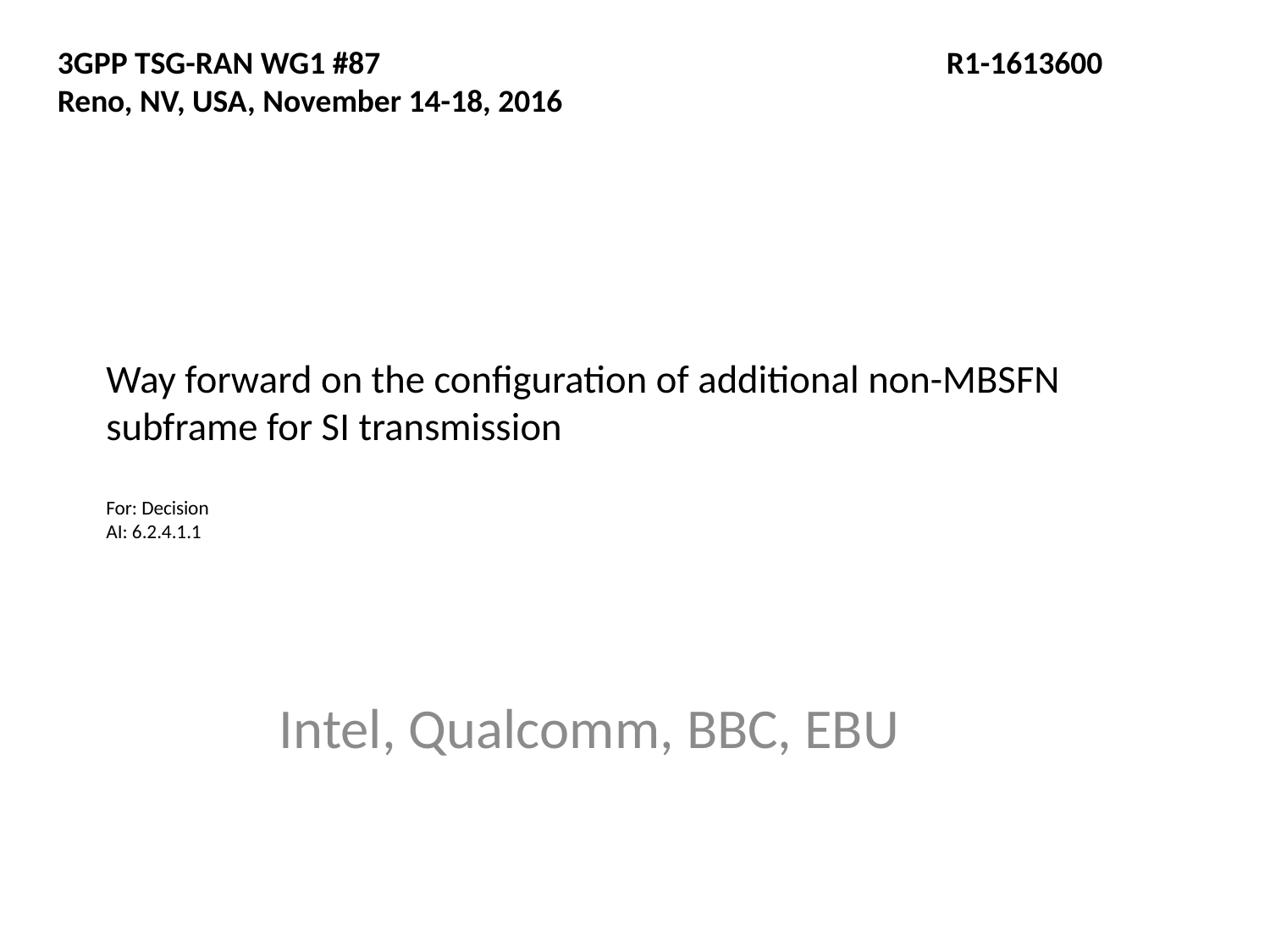

3GPP TSG-RAN WG1 #87				        	R1-1613600
Reno, NV, USA, November 14-18, 2016
# Way forward on the configuration of additional non-MBSFN subframe for SI transmission For: Decision AI: 6.2.4.1.1
Intel, Qualcomm, BBC, EBU